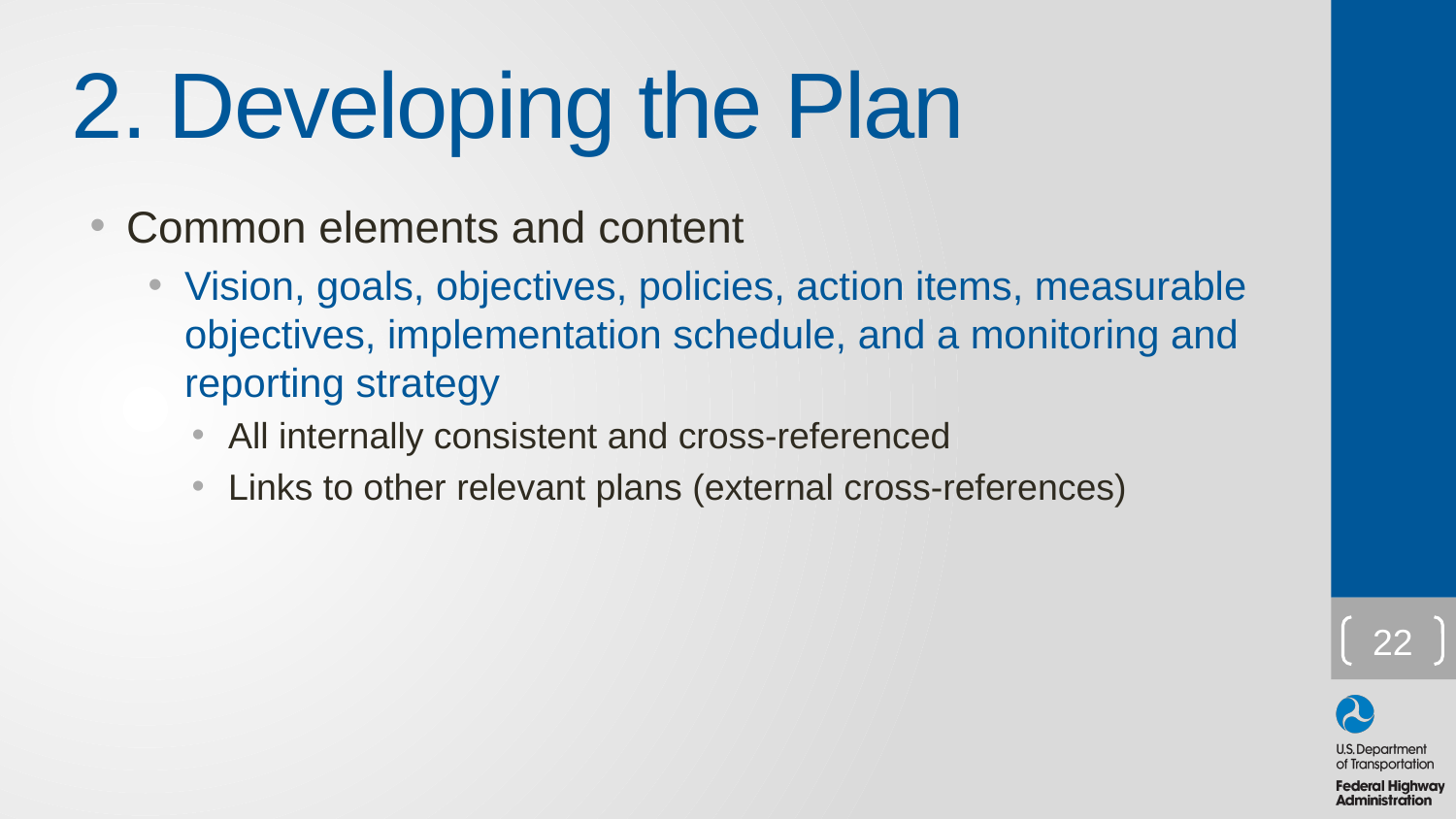

# 2. Developing the Plan
Common elements and content
Vision, goals, objectives, policies, action items, measurable objectives, implementation schedule, and a monitoring and reporting strategy
All internally consistent and cross-referenced
Links to other relevant plans (external cross-references)

22